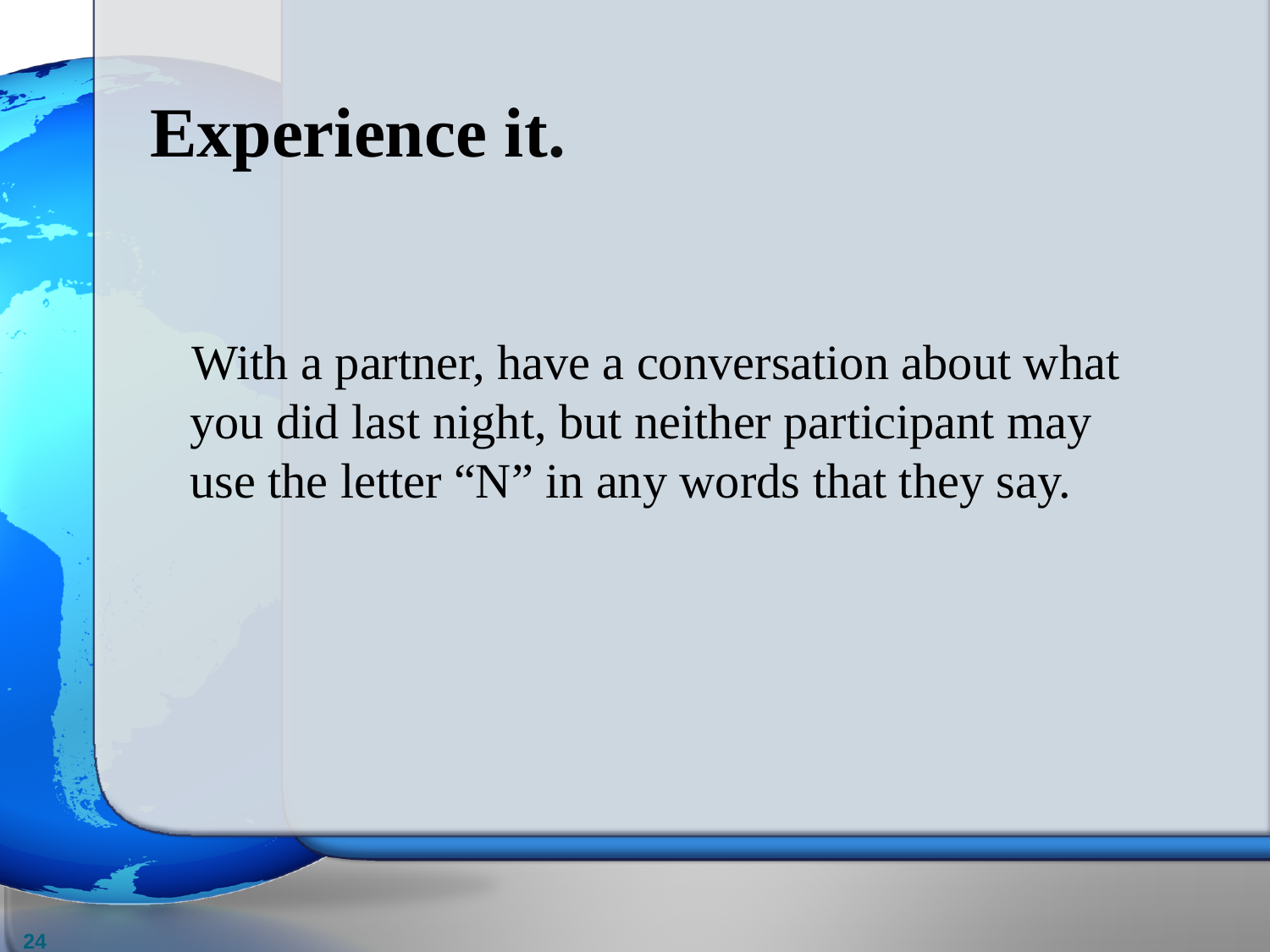

Experience it.

      With a partner, have a conversation about what you did last night, but neither participant may use the letter “N” in any words that they say.
24